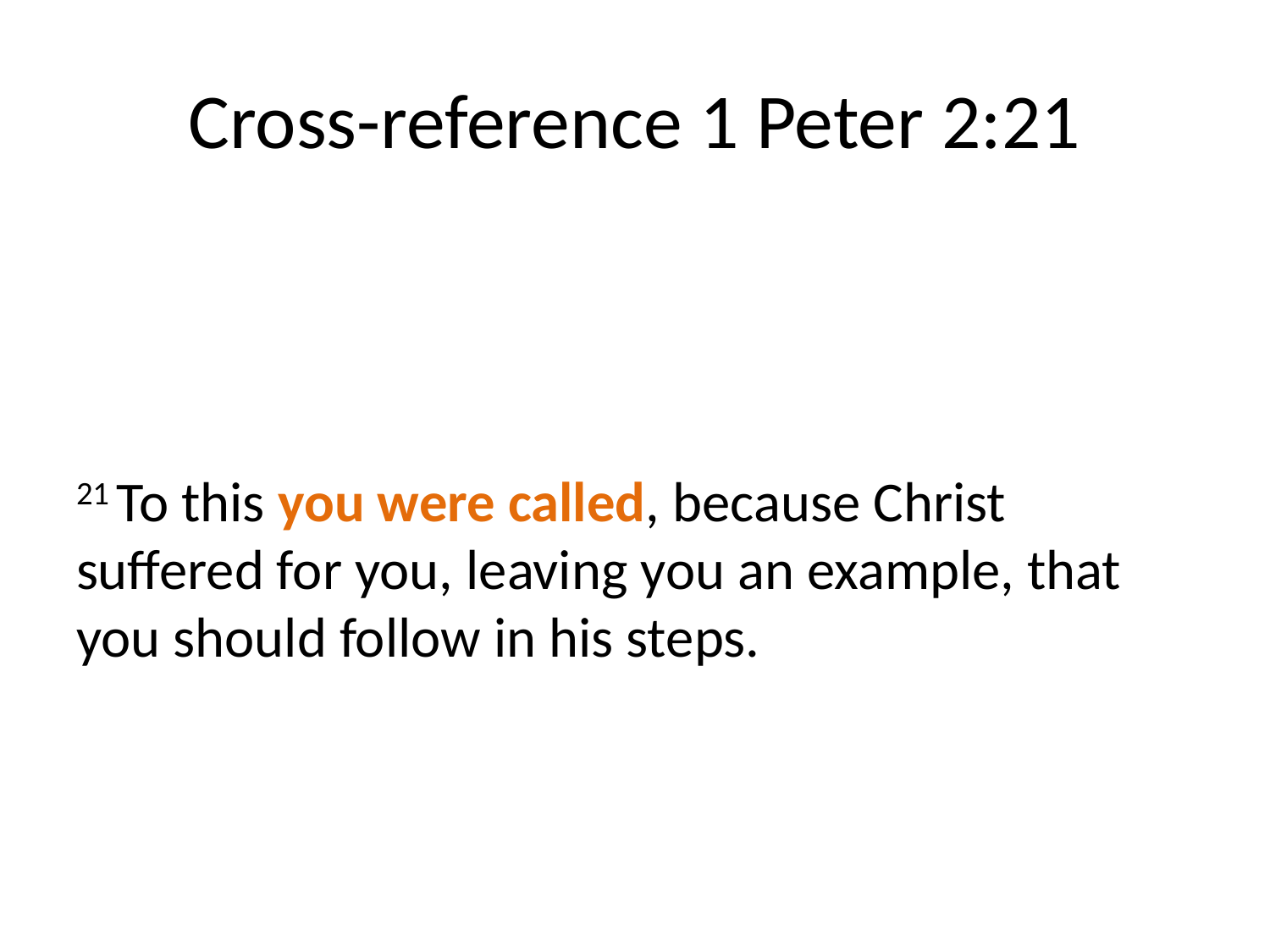

# Cross-reference 1 Peter 2:21

21 To this you were called, because Christ suffered for you, leaving you an example, that you should follow in his steps.